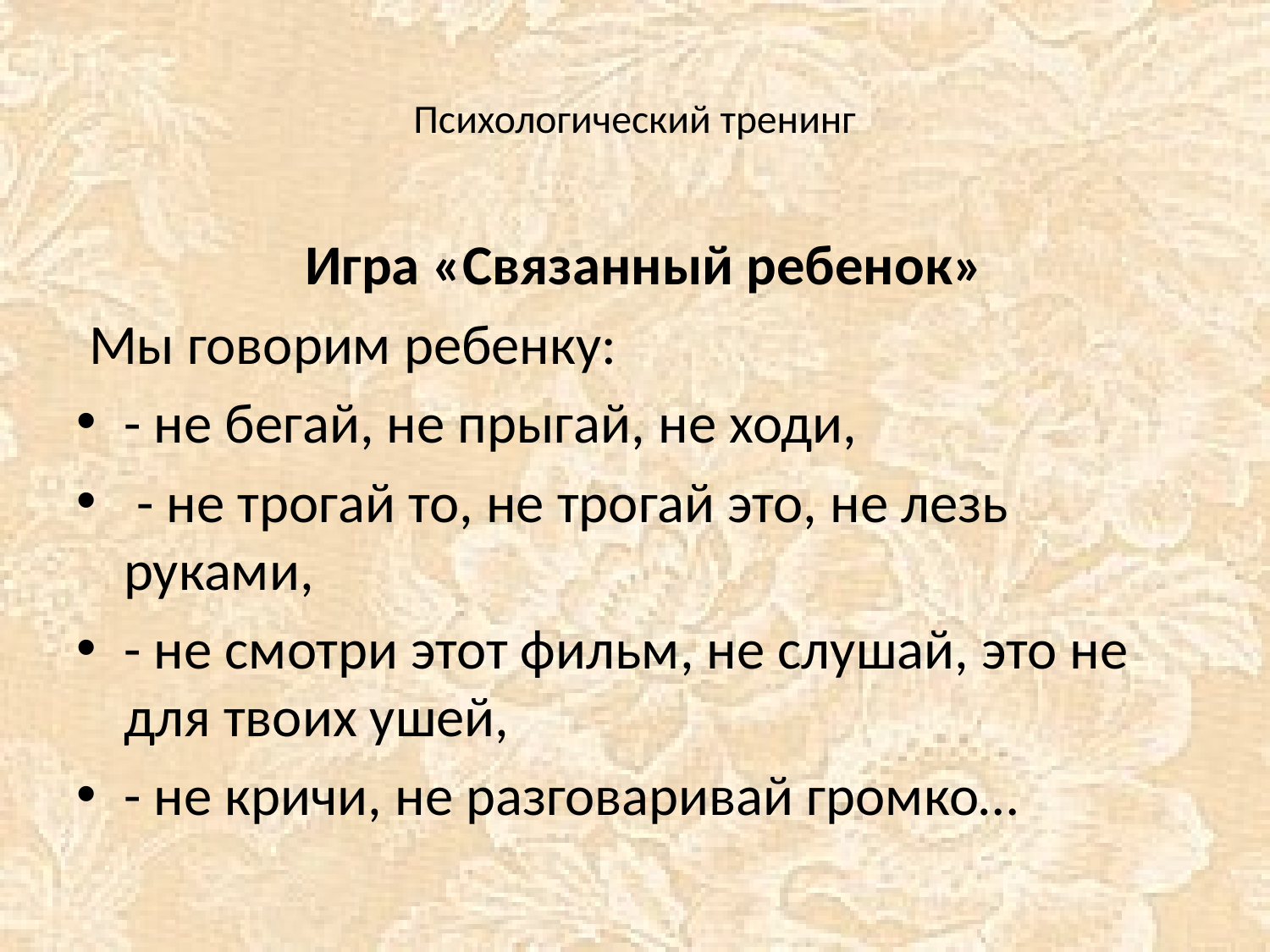

# Психологический тренинг
                  Игра «Связанный ребенок»
 Мы говорим ребенку:
- не бегай, не прыгай, не ходи,
 - не трогай то, не трогай это, не лезь руками,
- не смотри этот фильм, не слушай, это не для твоих ушей,
- не кричи, не разговаривай громко…